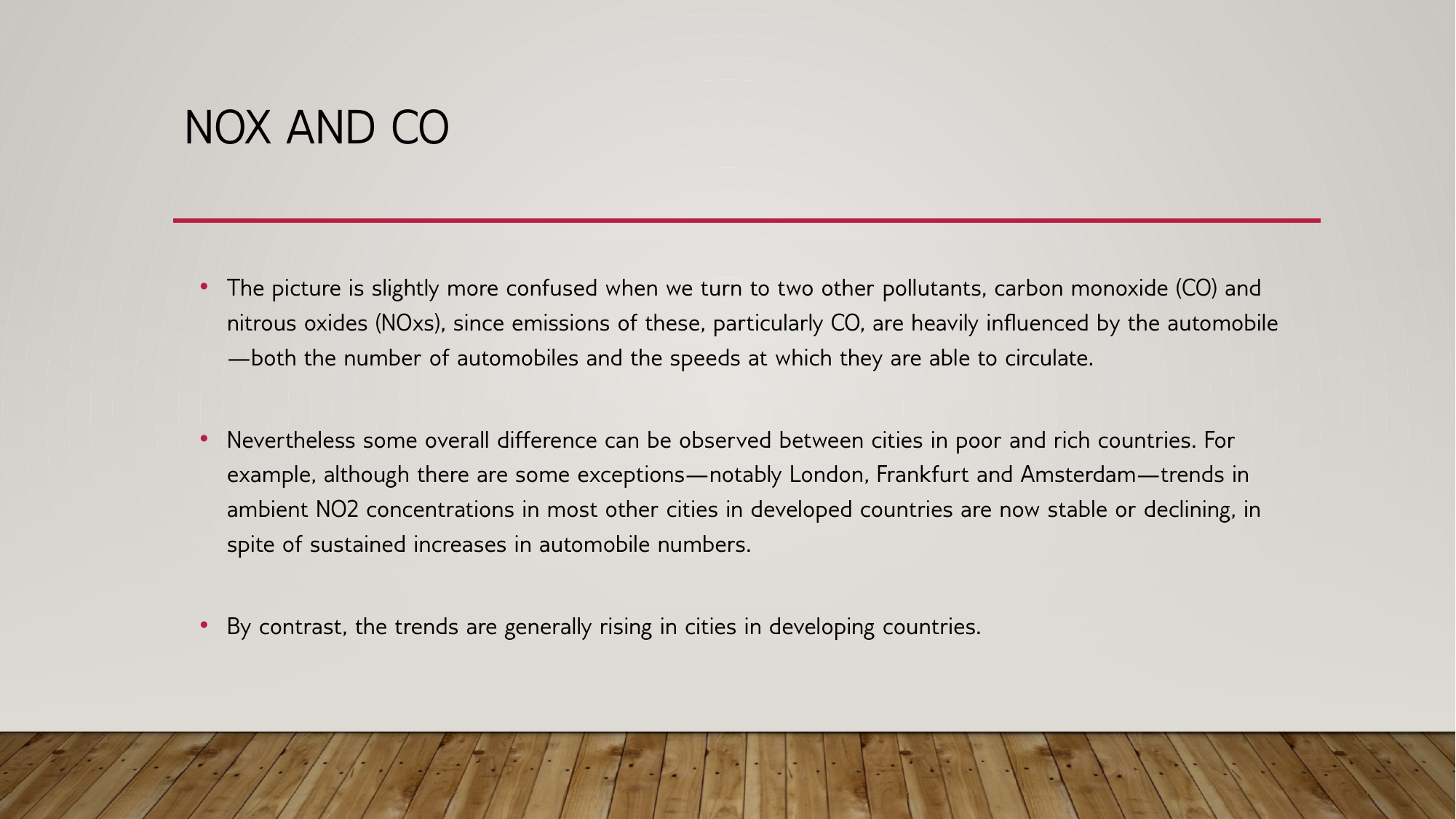

# NOx and CO
The picture is slightly more confused when we turn to two other pollutants, carbon monoxide (CO) and nitrous oxides (NOxs), since emissions of these, particularly CO, are heavily influenced by the automobile—both the number of automobiles and the speeds at which they are able to circulate.

Nevertheless some overall difference can be observed between cities in poor and rich countries. For example, although there are some exceptions—notably London, Frankfurt and Amsterdam—trends in ambient NO2 concentrations in most other cities in developed countries are now stable or declining, in spite of sustained increases in automobile numbers.

By contrast, the trends are generally rising in cities in developing countries.